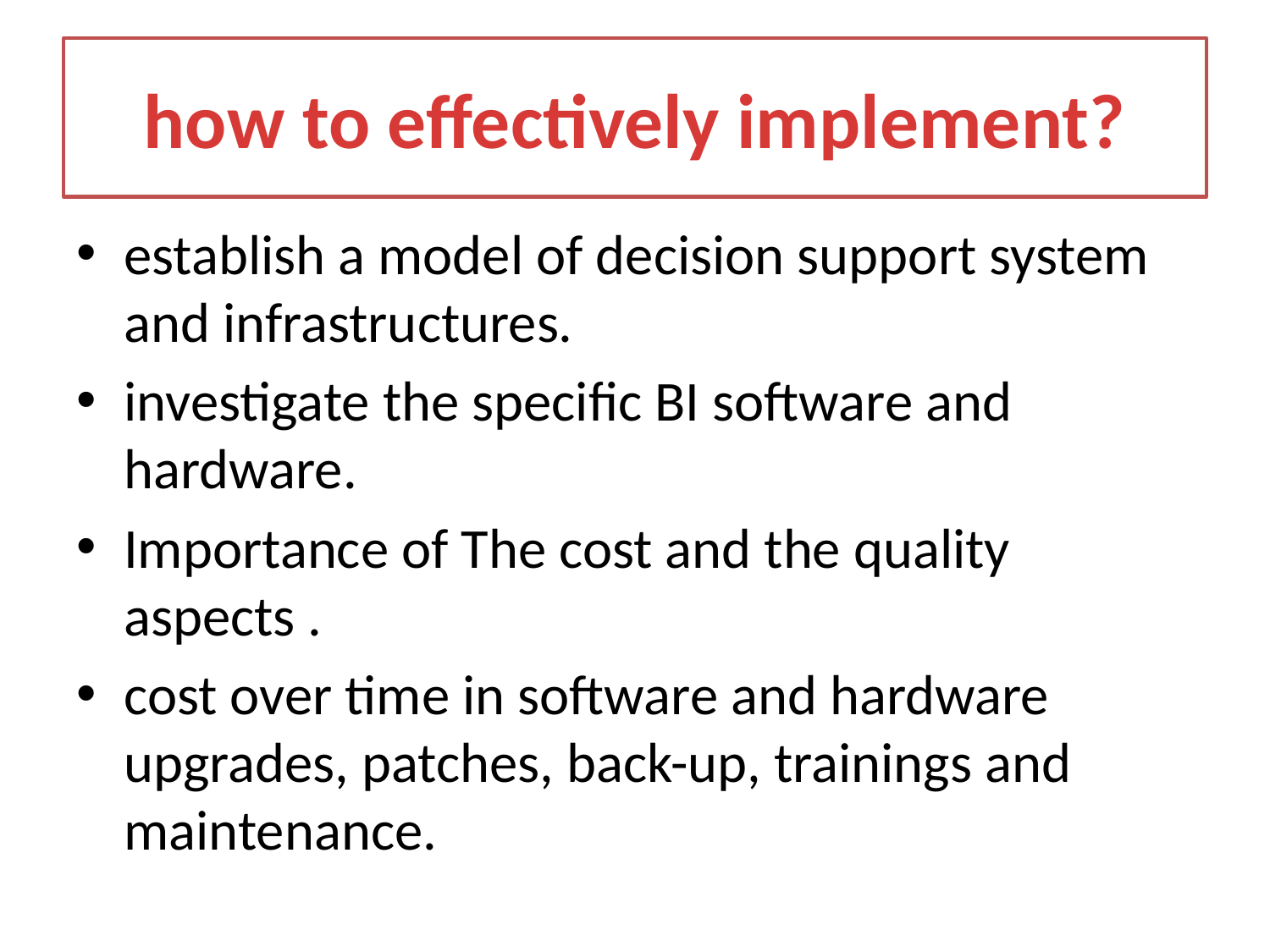

# how to effectively implement?
establish a model of decision support system and infrastructures.
investigate the specific BI software and hardware.
Importance of The cost and the quality aspects .
cost over time in software and hardware upgrades, patches, back-up, trainings and maintenance.